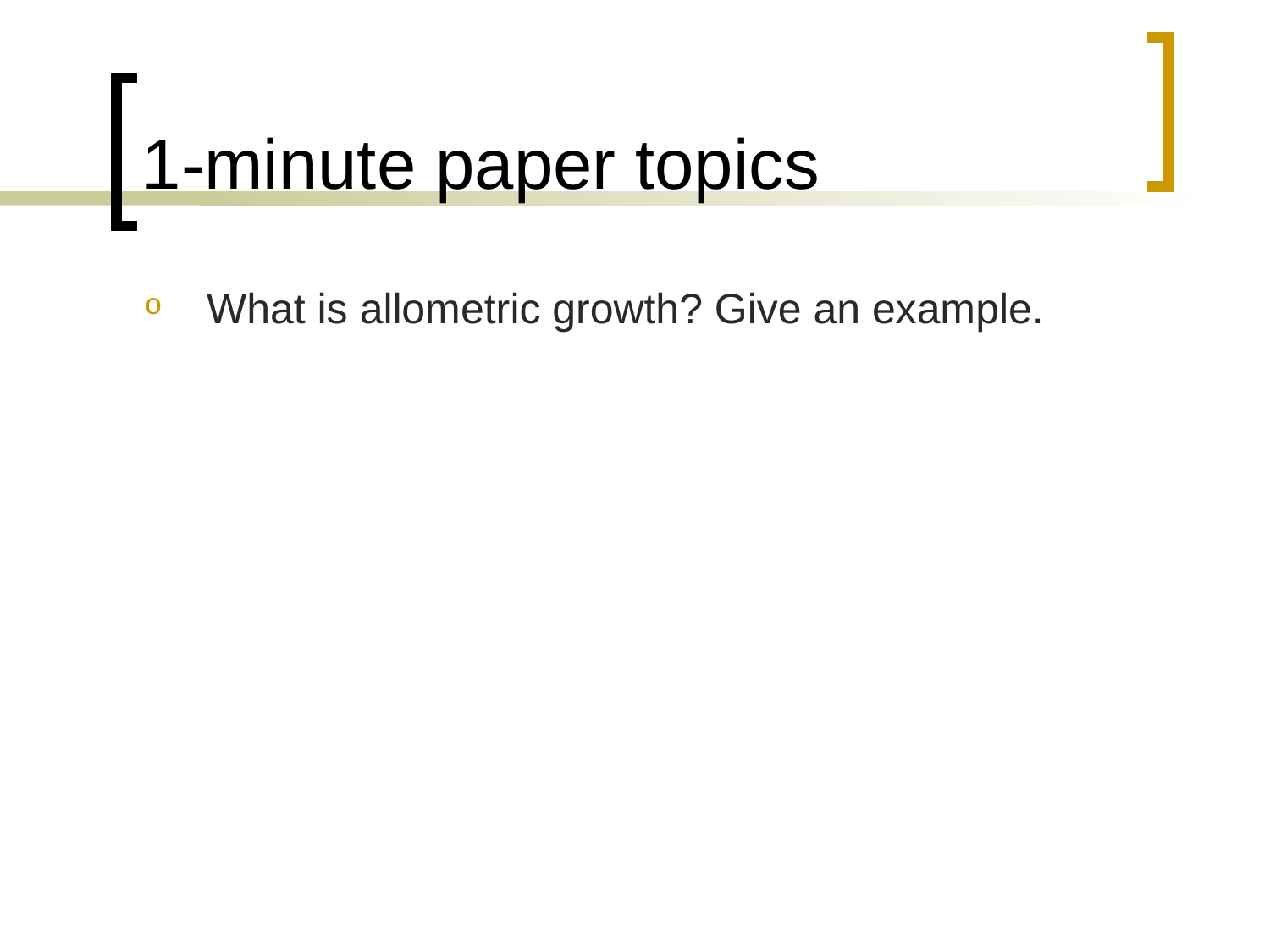

# 1-minute paper topics
What is allometric growth? Give an example.